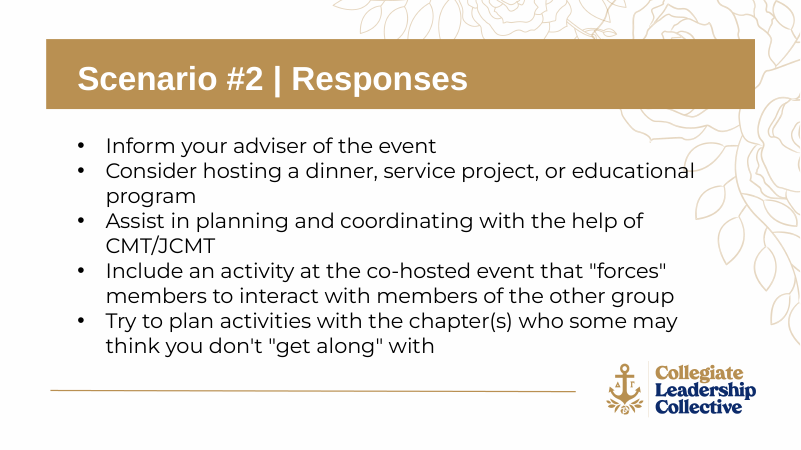

Scenario #2 | Responses
Inform your adviser of the event
Consider hosting a dinner, service project, or educational program
Assist in planning and coordinating with the help of CMT/JCMT
Include an activity at the co-hosted event that "forces" members to interact with members of the other group
Try to plan activities with the chapter(s) who some may think you don't "get along" with